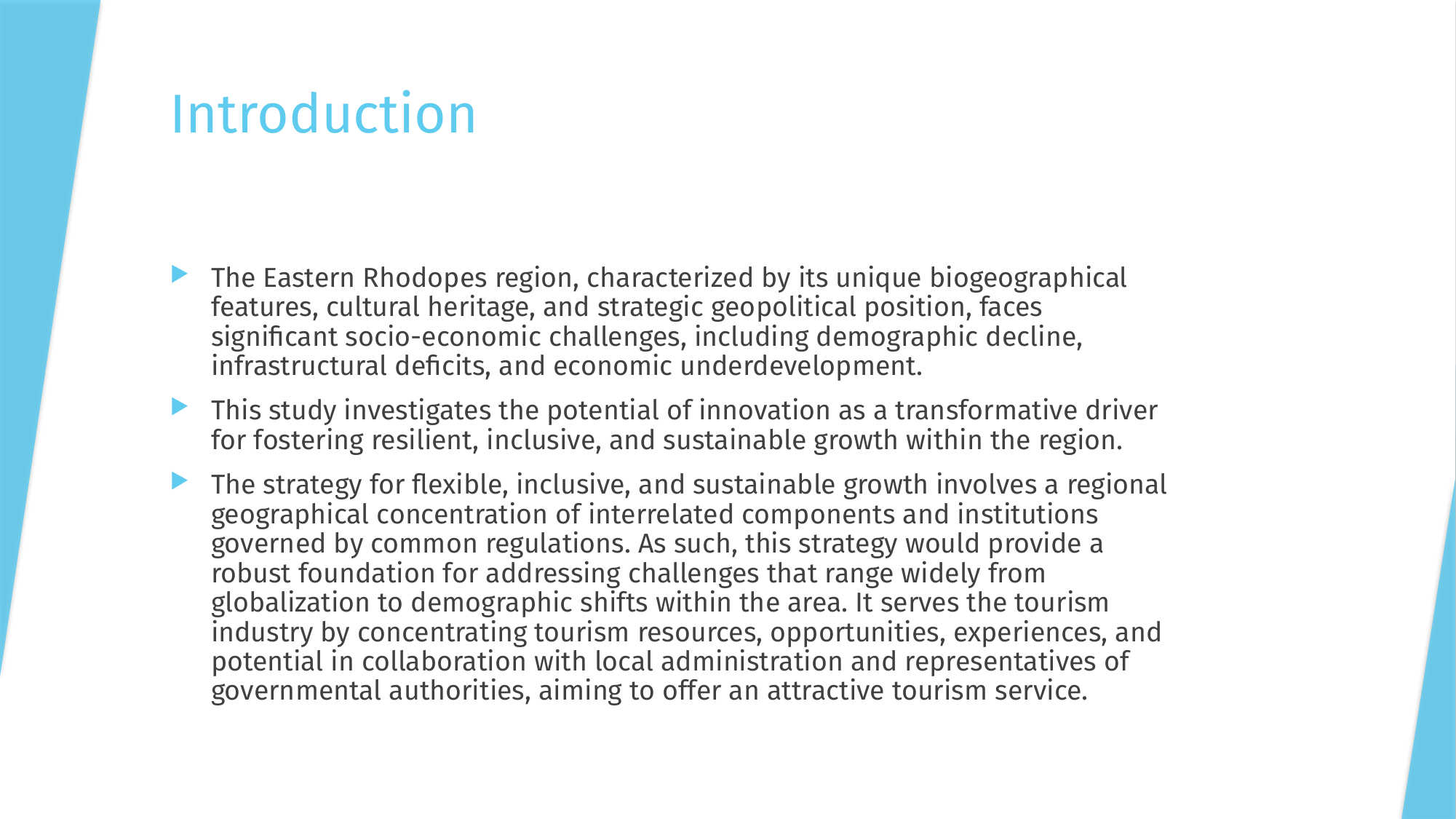

# Introduction
The Eastern Rhodopes region, characterized by its unique biogeographical features, cultural heritage, and strategic geopolitical position, faces significant socio-economic challenges, including demographic decline, infrastructural deficits, and economic underdevelopment.
This study investigates the potential of innovation as a transformative driver for fostering resilient, inclusive, and sustainable growth within the region.
The strategy for flexible, inclusive, and sustainable growth involves a regional geographical concentration of interrelated components and institutions governed by common regulations. As such, this strategy would provide a robust foundation for addressing challenges that range widely from globalization to demographic shifts within the area. It serves the tourism industry by concentrating tourism resources, opportunities, experiences, and potential in collaboration with local administration and representatives of governmental authorities, aiming to offer an attractive tourism service.